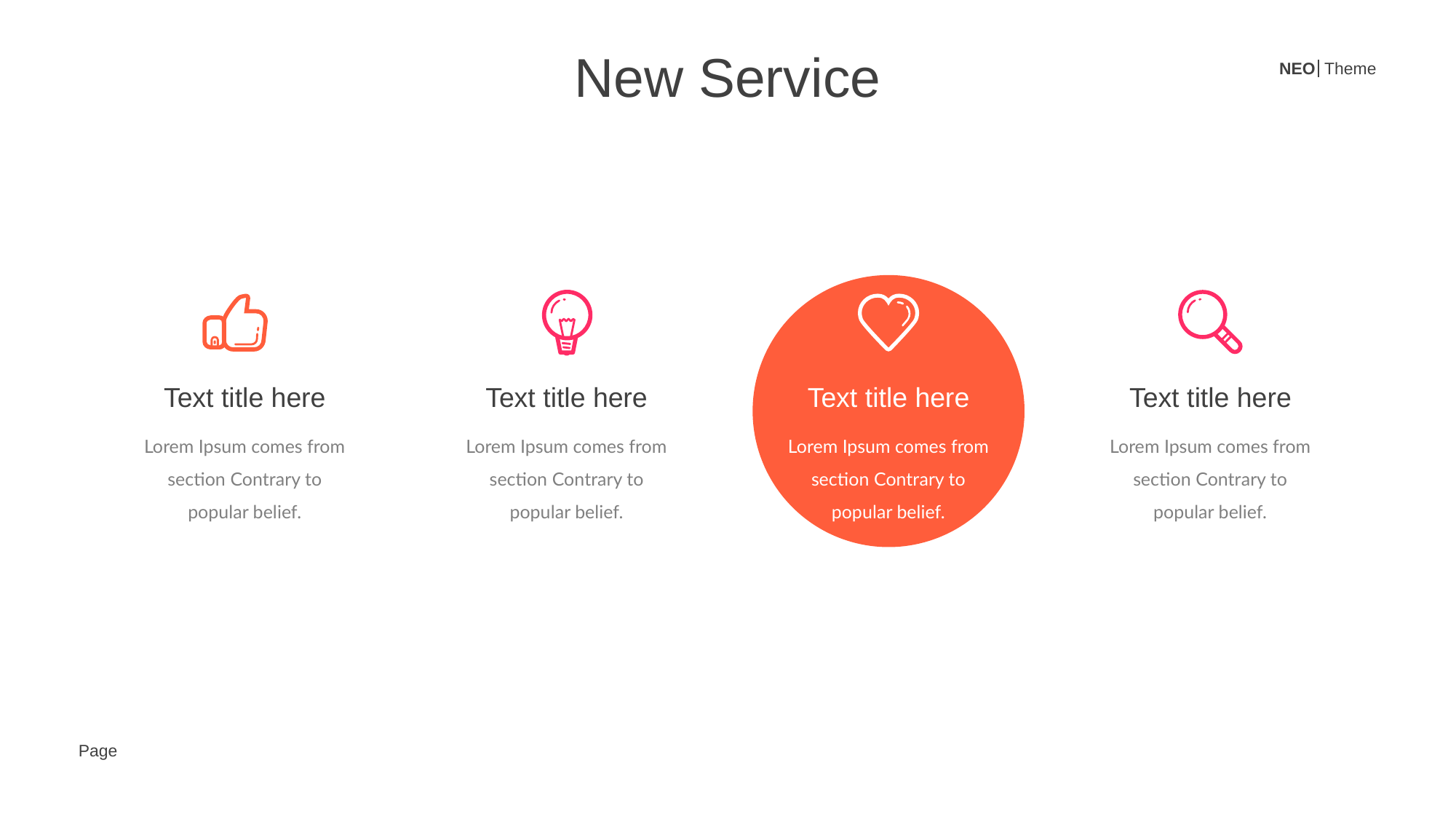

New Service

Text title here
Text title here
Text title here
Text title here
Lorem Ipsum comes from section Contrary to popular belief.
Lorem Ipsum comes from section Contrary to popular belief.
Lorem Ipsum comes from section Contrary to popular belief.
Lorem Ipsum comes from section Contrary to popular belief.